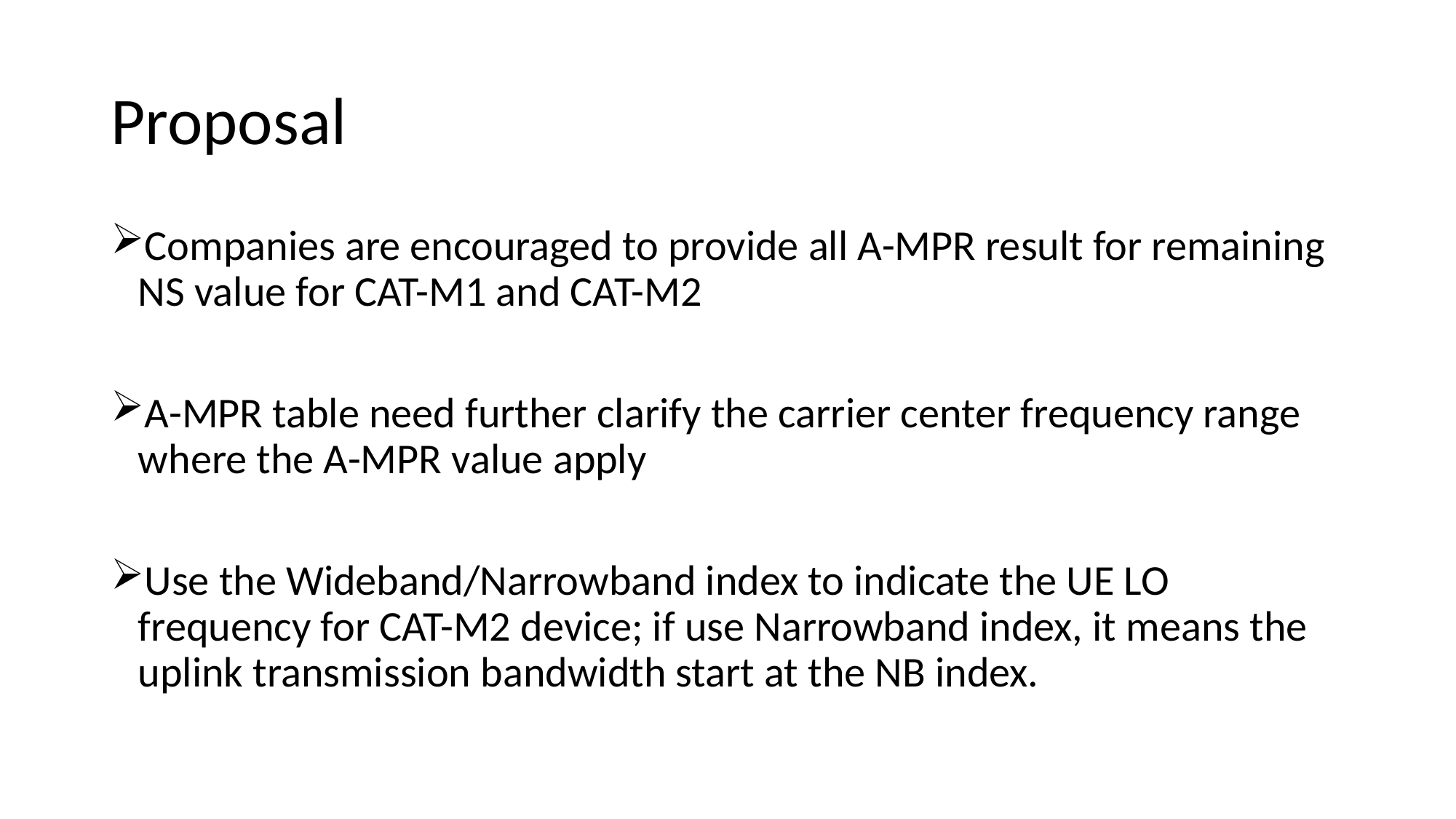

# Proposal
Companies are encouraged to provide all A-MPR result for remaining NS value for CAT-M1 and CAT-M2

A-MPR table need further clarify the carrier center frequency range where the A-MPR value apply

Use the Wideband/Narrowband index to indicate the UE LO frequency for CAT-M2 device; if use Narrowband index, it means the uplink transmission bandwidth start at the NB index.